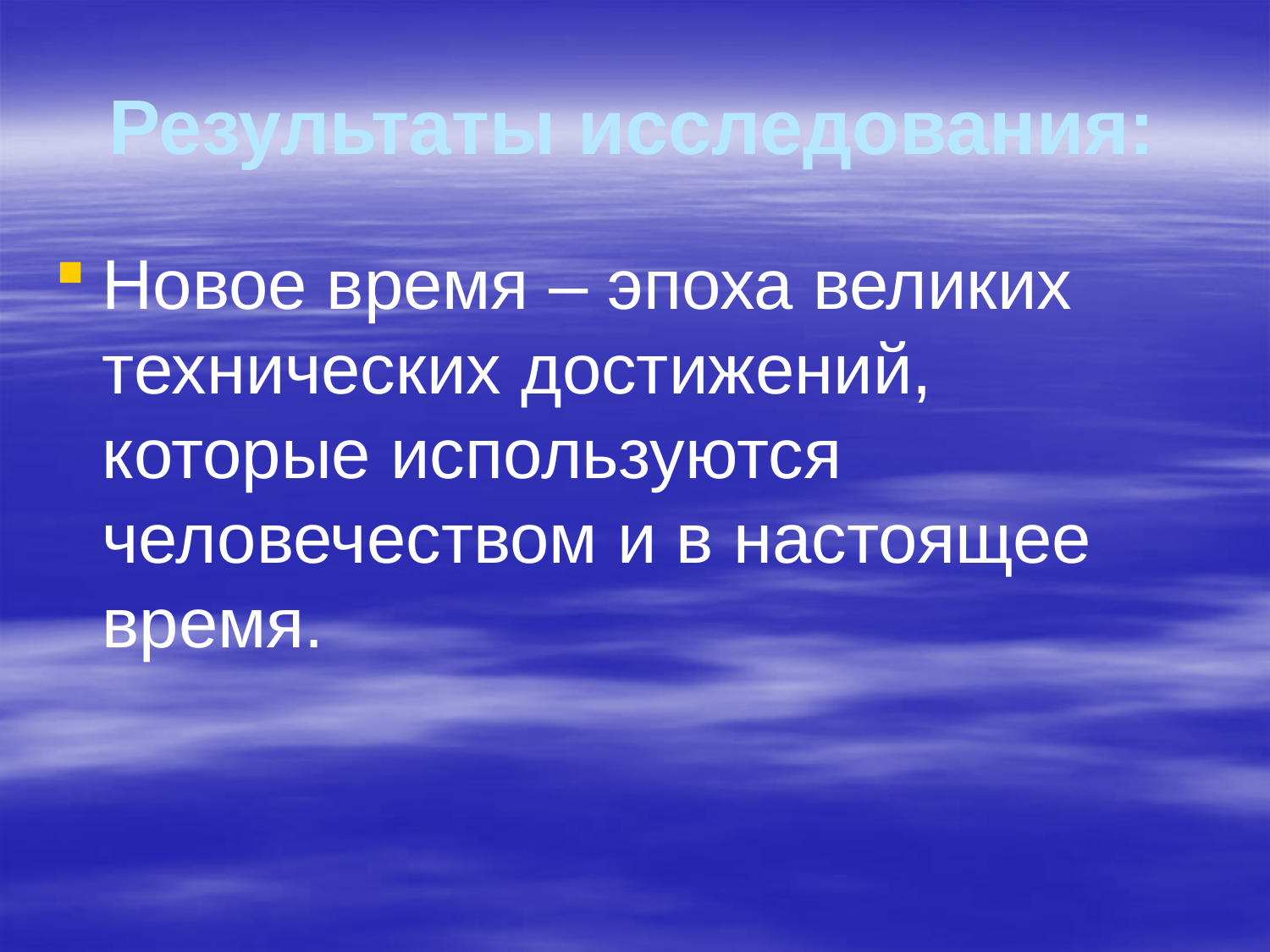

# Результаты исследования:
Новое время – эпоха великих технических достижений, которые используются человечеством и в настоящее время.